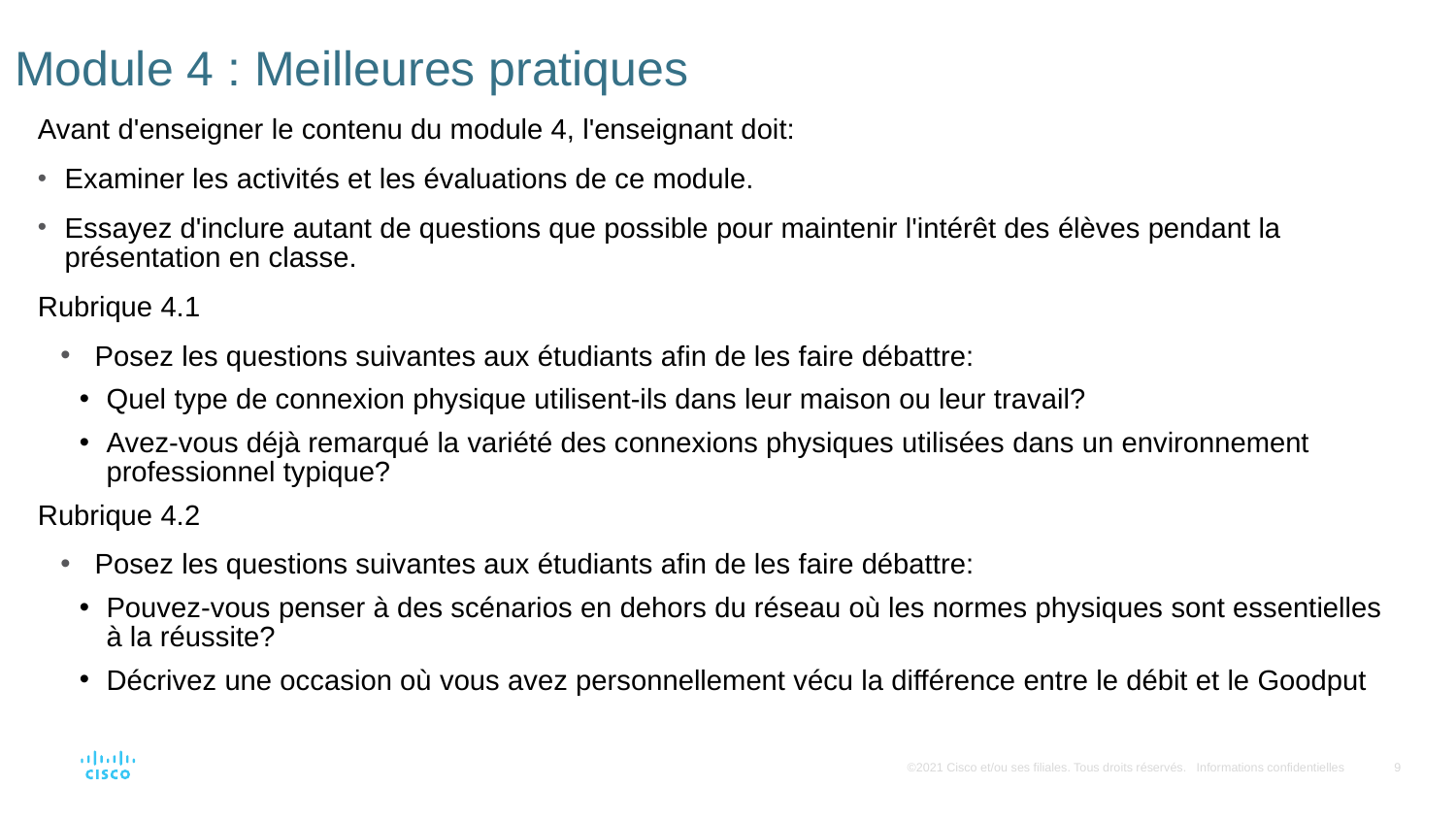

# Module 4 : Meilleures pratiques
Avant d'enseigner le contenu du module 4, l'enseignant doit:
Examiner les activités et les évaluations de ce module.
Essayez d'inclure autant de questions que possible pour maintenir l'intérêt des élèves pendant la présentation en classe.
Rubrique 4.1
Posez les questions suivantes aux étudiants afin de les faire débattre:
Quel type de connexion physique utilisent-ils dans leur maison ou leur travail?
Avez-vous déjà remarqué la variété des connexions physiques utilisées dans un environnement professionnel typique?
Rubrique 4.2
Posez les questions suivantes aux étudiants afin de les faire débattre:
Pouvez-vous penser à des scénarios en dehors du réseau où les normes physiques sont essentielles à la réussite?
Décrivez une occasion où vous avez personnellement vécu la différence entre le débit et le Goodput